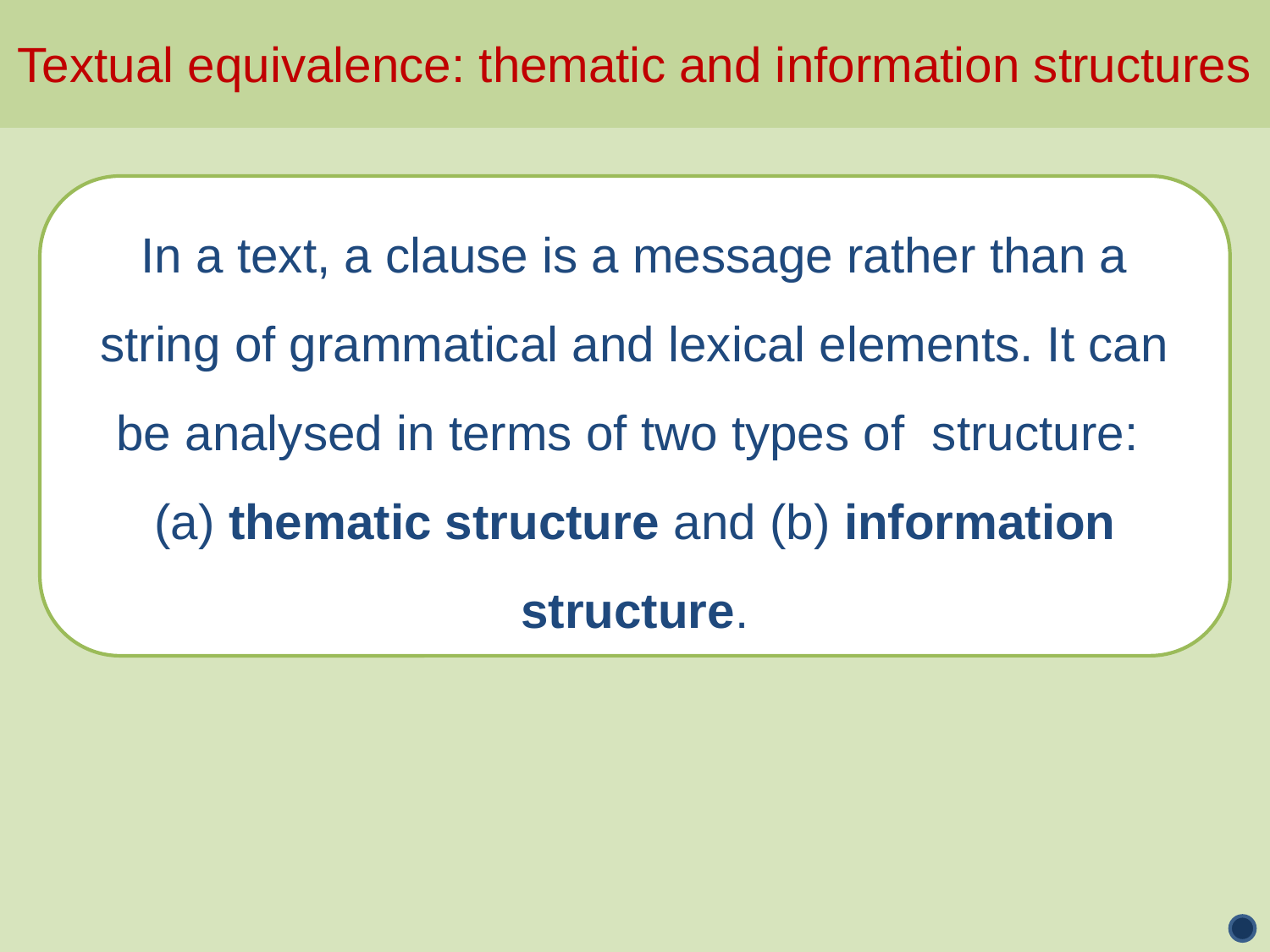

Textual equivalence: thematic and information structures
In a text, a clause is a message rather than a string of grammatical and lexical elements. It can be analysed in terms of two types of  structure:
(a) thematic structure and (b) information structure.